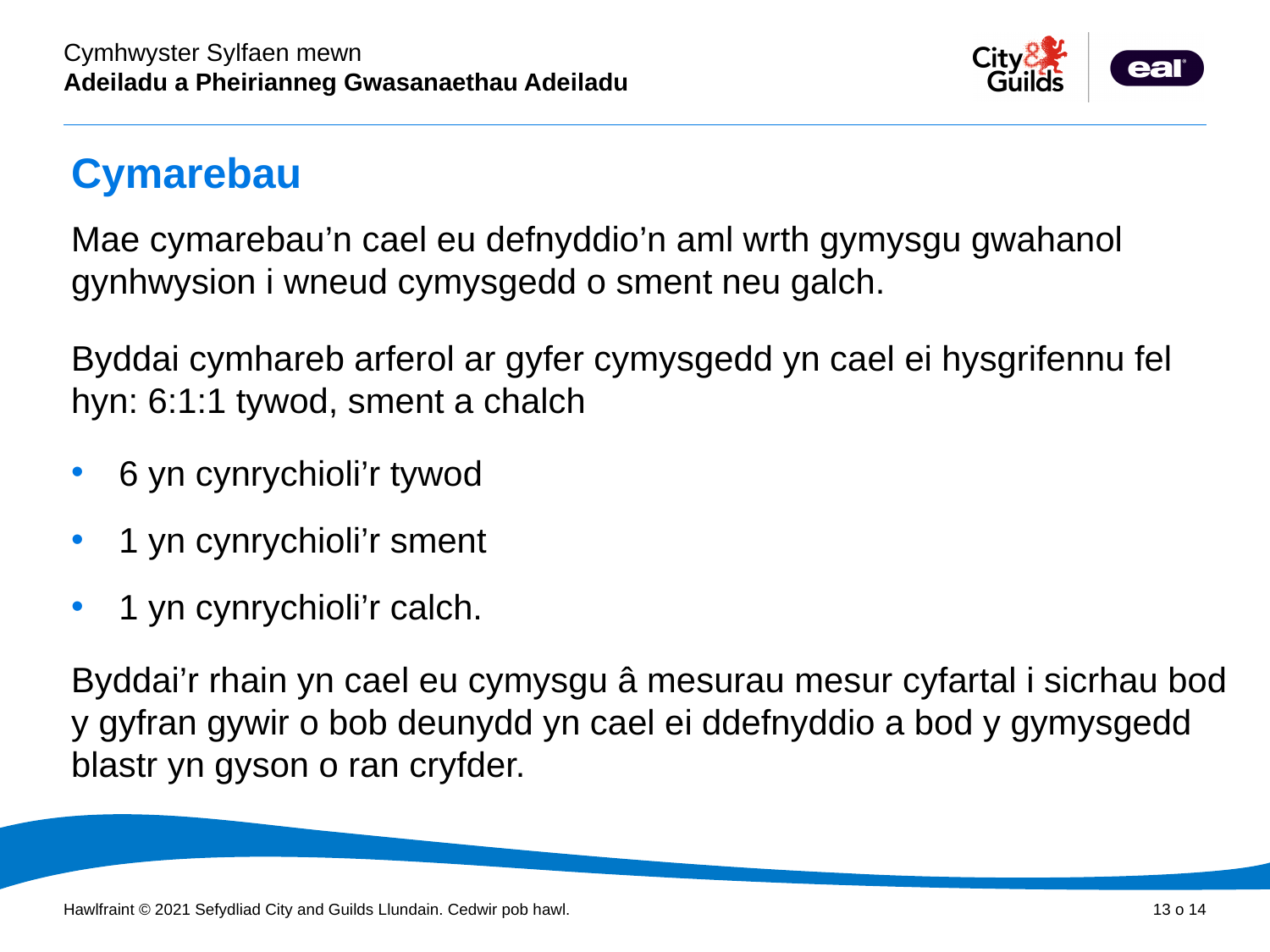

# Cymarebau
Mae cymarebau’n cael eu defnyddio’n aml wrth gymysgu gwahanol gynhwysion i wneud cymysgedd o sment neu galch.
Byddai cymhareb arferol ar gyfer cymysgedd yn cael ei hysgrifennu fel hyn: 6:1:1 tywod, sment a chalch
6 yn cynrychioli’r tywod
1 yn cynrychioli’r sment
1 yn cynrychioli’r calch.
Byddai’r rhain yn cael eu cymysgu â mesurau mesur cyfartal i sicrhau bod y gyfran gywir o bob deunydd yn cael ei ddefnyddio a bod y gymysgedd blastr yn gyson o ran cryfder.